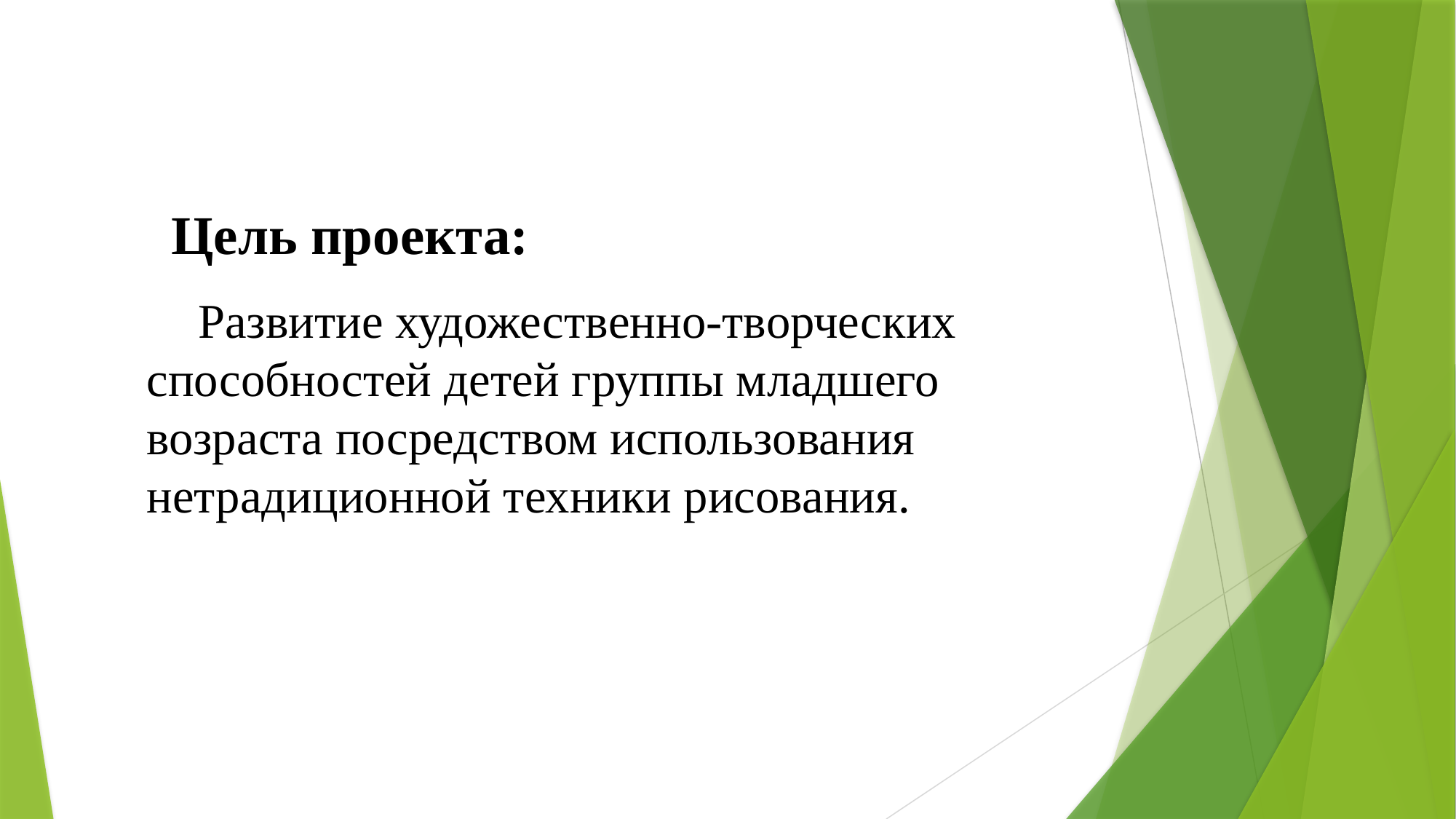

Цель проекта:

Развитие художественно-творческих   способностей детей группы младшего  возраста посредством использования  нетрадиционной техники рисования.